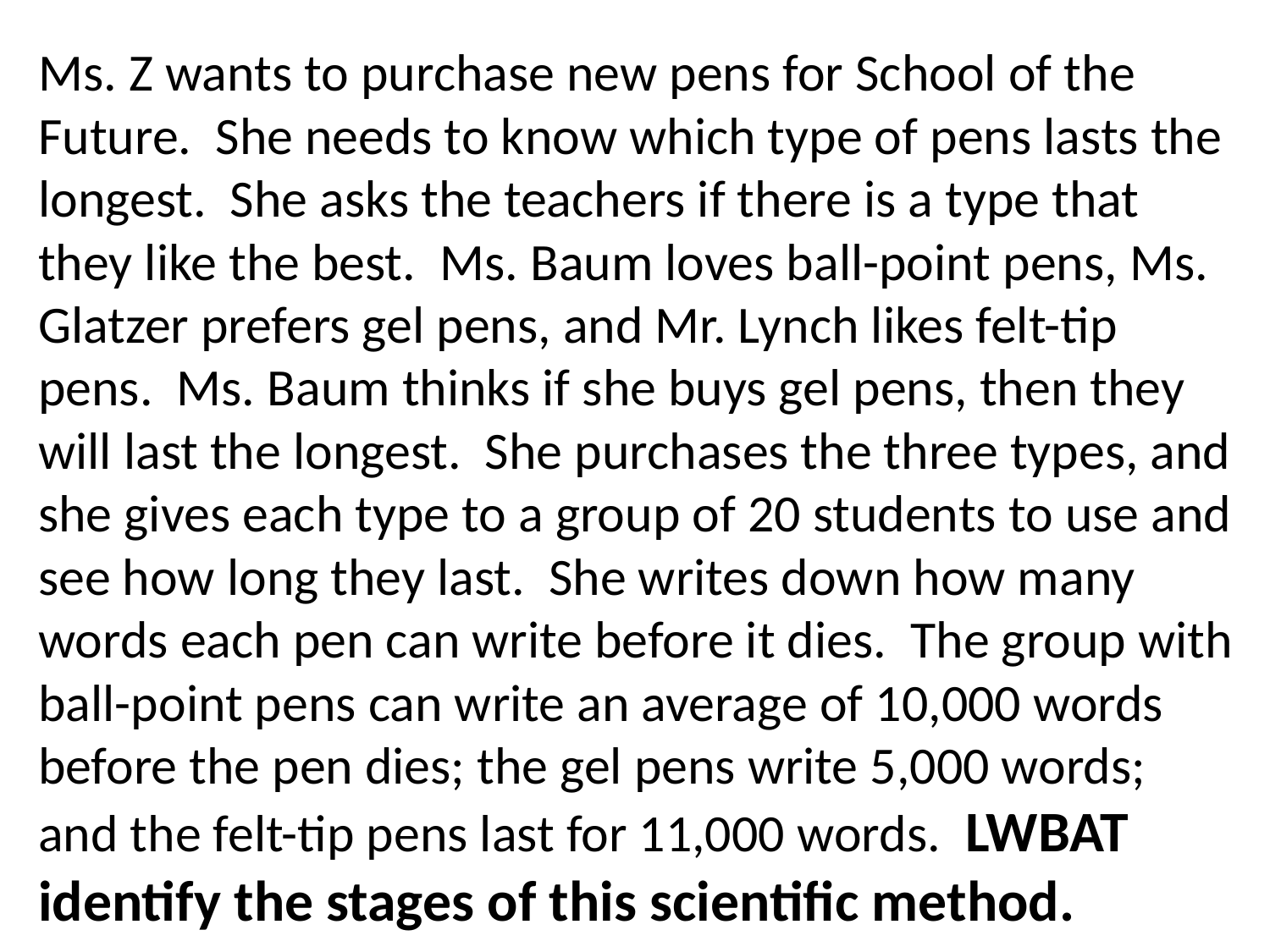

Ms. Z wants to purchase new pens for School of the Future.  She needs to know which type of pens lasts the longest.  She asks the teachers if there is a type that they like the best.  Ms. Baum loves ball-point pens, Ms. Glatzer prefers gel pens, and Mr. Lynch likes felt-tip pens.  Ms. Baum thinks if she buys gel pens, then they will last the longest.  She purchases the three types, and she gives each type to a group of 20 students to use and see how long they last.  She writes down how many words each pen can write before it dies.  The group with ball-point pens can write an average of 10,000 words before the pen dies; the gel pens write 5,000 words; and the felt-tip pens last for 11,000 words.  LWBAT identify the stages of this scientific method.